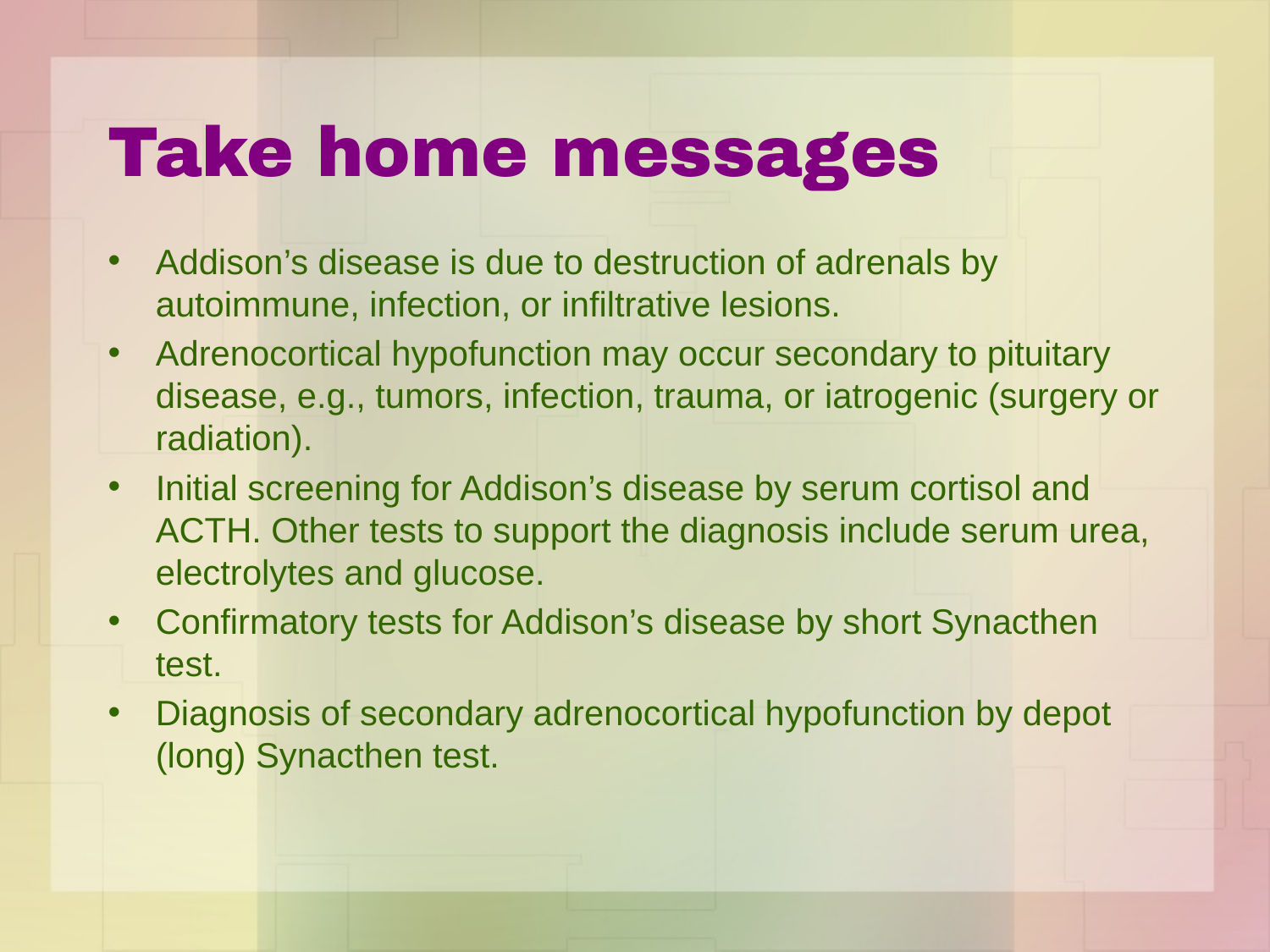

# Take home messages
Addison’s disease is due to destruction of adrenals by autoimmune, infection, or infiltrative lesions.
Adrenocortical hypofunction may occur secondary to pituitary disease, e.g., tumors, infection, trauma, or iatrogenic (surgery or radiation).
Initial screening for Addison’s disease by serum cortisol and ACTH. Other tests to support the diagnosis include serum urea, electrolytes and glucose.
Confirmatory tests for Addison’s disease by short Synacthen test.
Diagnosis of secondary adrenocortical hypofunction by depot (long) Synacthen test.